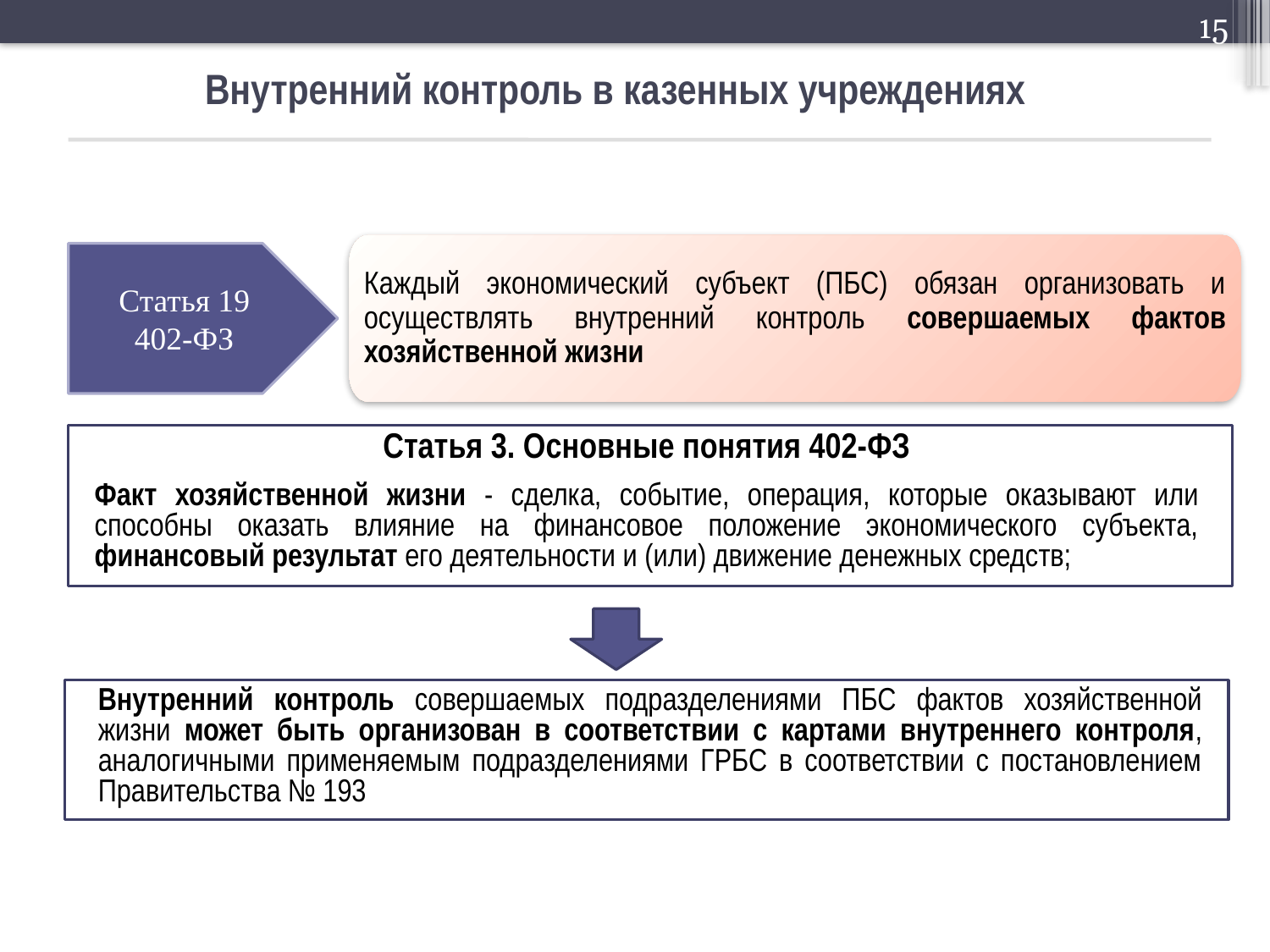

15
Внутренний контроль в казенных учреждениях

Каждый экономический субъект (ПБС) обязан организовать и осуществлять внутренний контроль совершаемых фактов хозяйственной жизни
Статья 19
402-ФЗ

Статья 3. Основные понятия 402-ФЗ
Факт хозяйственной жизни - сделка, событие, операция, которые оказывают или способны оказать влияние на финансовое положение экономического субъекта, финансовый результат его деятельности и (или) движение денежных средств;

Внутренний контроль совершаемых подразделениями ПБС фактов хозяйственной жизни может быть организован в соответствии с картами внутреннего контроля, аналогичными применяемым подразделениями ГРБС в соответствии с постановлением Правительства № 193